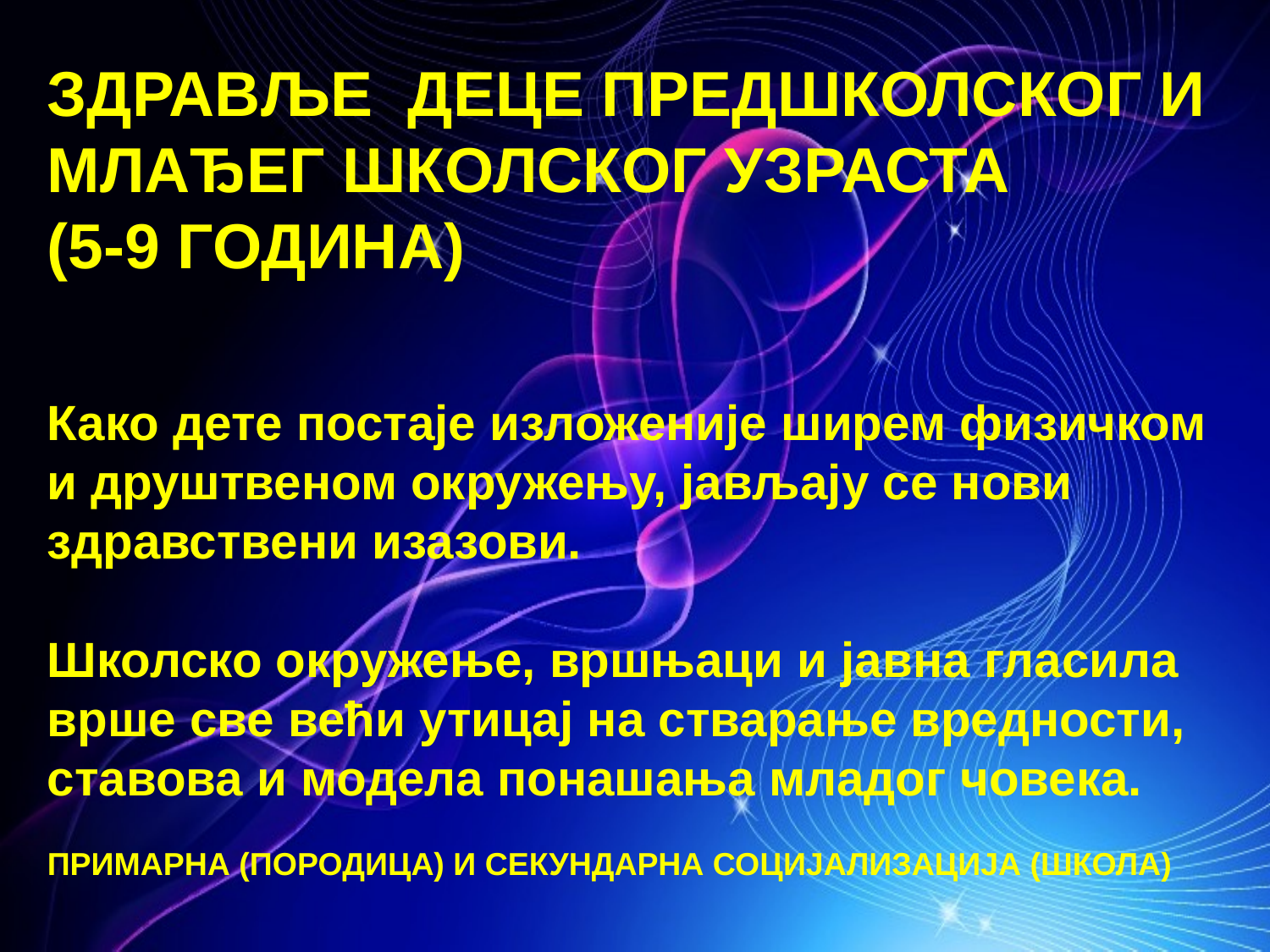

ЗДРАВЉЕ  ДЕЦЕ ПРЕДШКОЛСКОГ И МЛАЂЕГ ШКОЛСКОГ УЗРАСТА
(5-9 ГОДИНА)

Како дете постаје изложеније ширем физичком и друштвеном окружењу, јављају се нови здравствени изазови.

Школско окружење, вршњаци и јавна гласила врше све већи утицај на стварање вредности, ставова и модела понашања младог човека.

ПРИМАРНА (ПОРОДИЦА) И СЕКУНДАРНА СОЦИЈАЛИЗАЦИЈА (ШКОЛА)